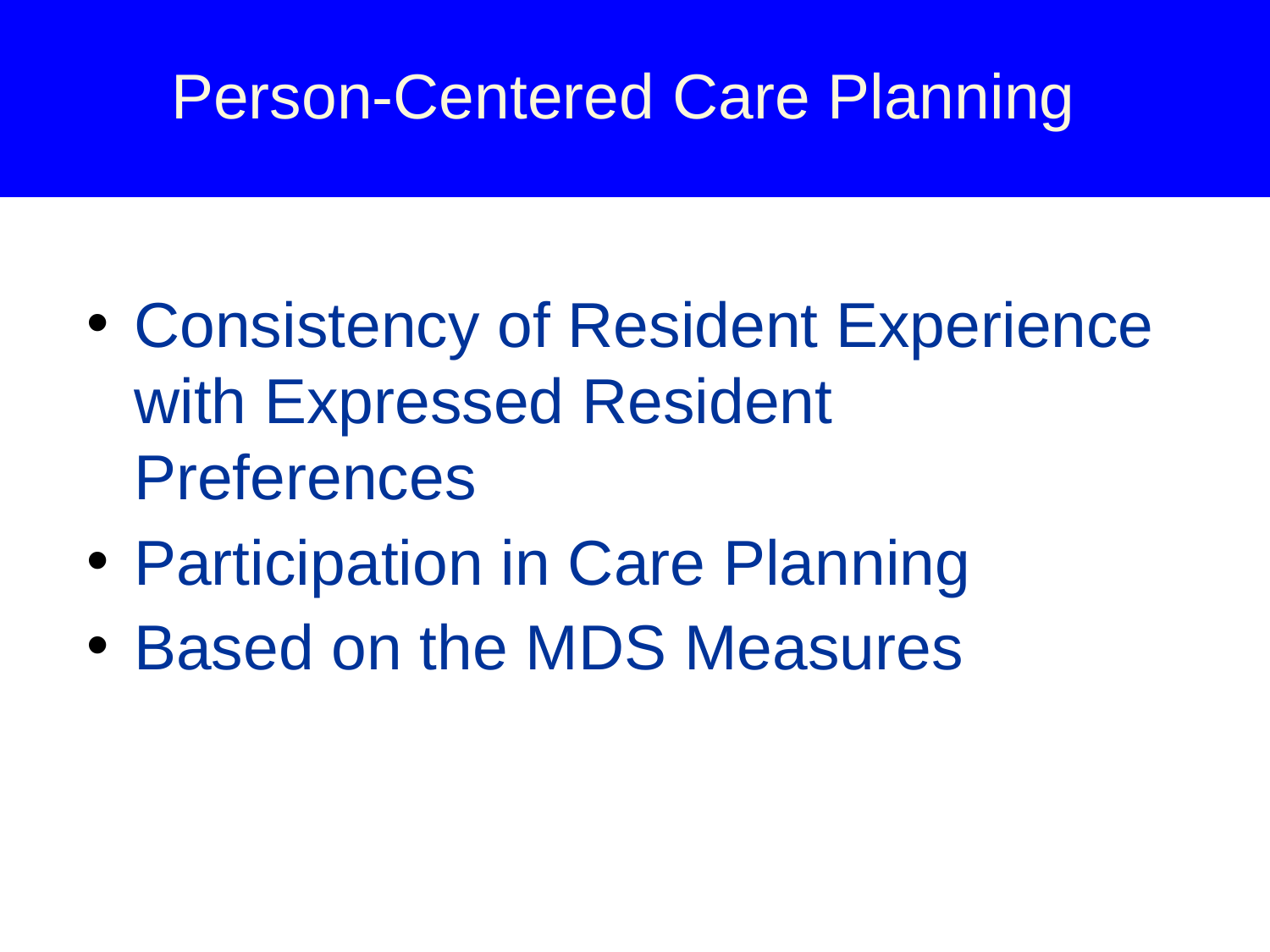

# Person-Centered Care Planning

Consistency of Resident Experience with Expressed Resident Preferences
Participation in Care Planning
Based on the MDS Measures